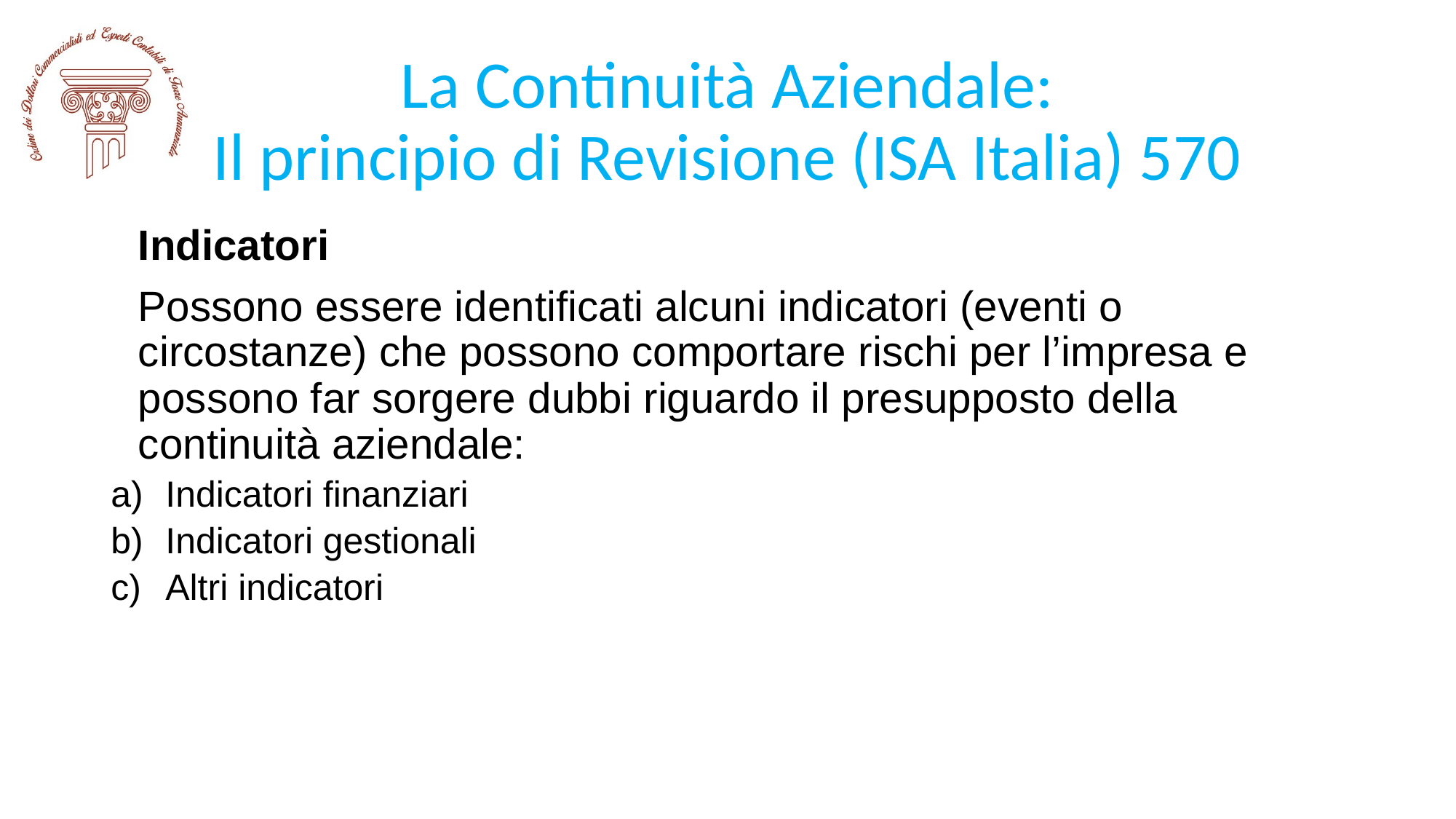

# La Continuità Aziendale: Il principio di Revisione (ISA Italia) 570
Indicatori
Possono essere identificati alcuni indicatori (eventi o circostanze) che possono comportare rischi per l’impresa e possono far sorgere dubbi riguardo il presupposto della continuità aziendale:
Indicatori finanziari
Indicatori gestionali
Altri indicatori